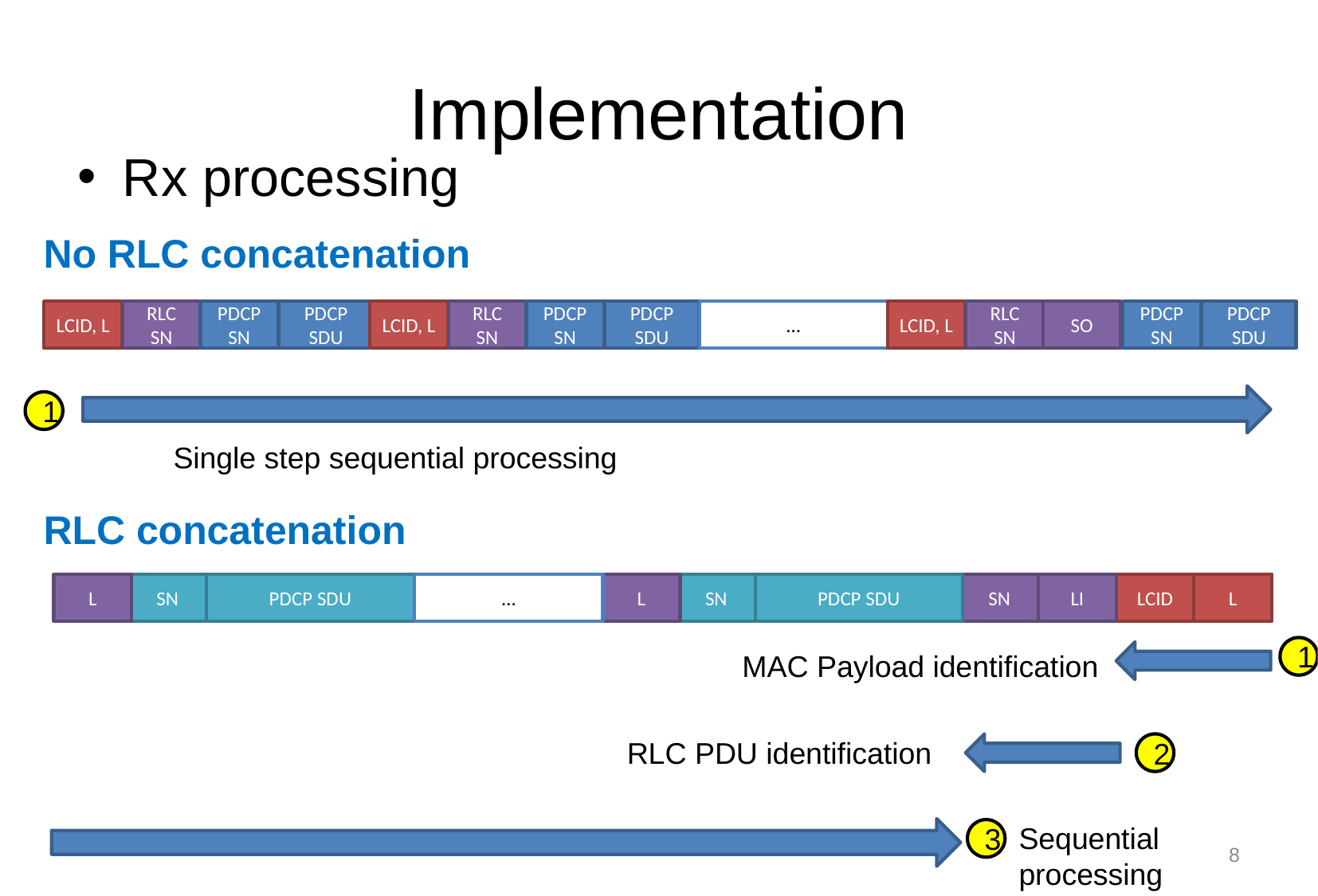

# Implementation
Rx processing
No RLC concatenation
LCID, L
RLC SN
PDCP SN
PDCP SDU
LCID, L
RLC SN
PDCP SN
PDCP SDU
…
LCID, L
RLC SN
PDCP SN
PDCP SDU
SO

1
Single step sequential processing
RLC concatenation
L
SN
PDCP SDU
…
L
SN
PDCP SDU
SN
LI
LCID
L
1
MAC Payload identification

RLC PDU identification

2
Sequential processing

3
8